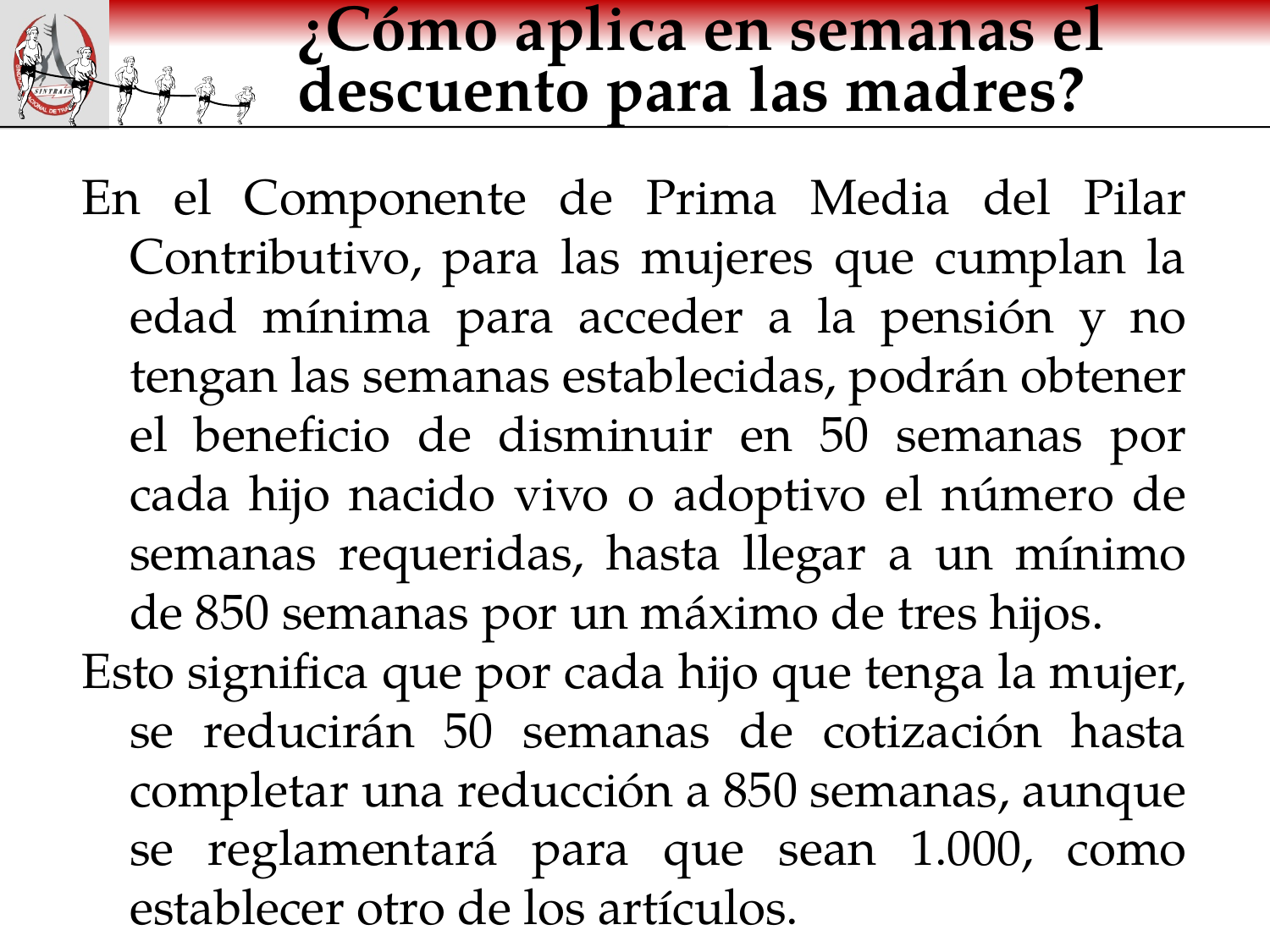

# ¿Cómo aplica en semanas el descuento para las madres?
En el Componente de Prima Media del Pilar Contributivo, para las mujeres que cumplan la edad mínima para acceder a la pensión y no tengan las semanas establecidas, podrán obtener el beneficio de disminuir en 50 semanas por cada hijo nacido vivo o adoptivo el número de semanas requeridas, hasta llegar a un mínimo de 850 semanas por un máximo de tres hijos.
Esto significa que por cada hijo que tenga la mujer, se reducirán 50 semanas de cotización hasta completar una reducción a 850 semanas, aunque se reglamentará para que sean 1.000, como establecer otro de los artículos.